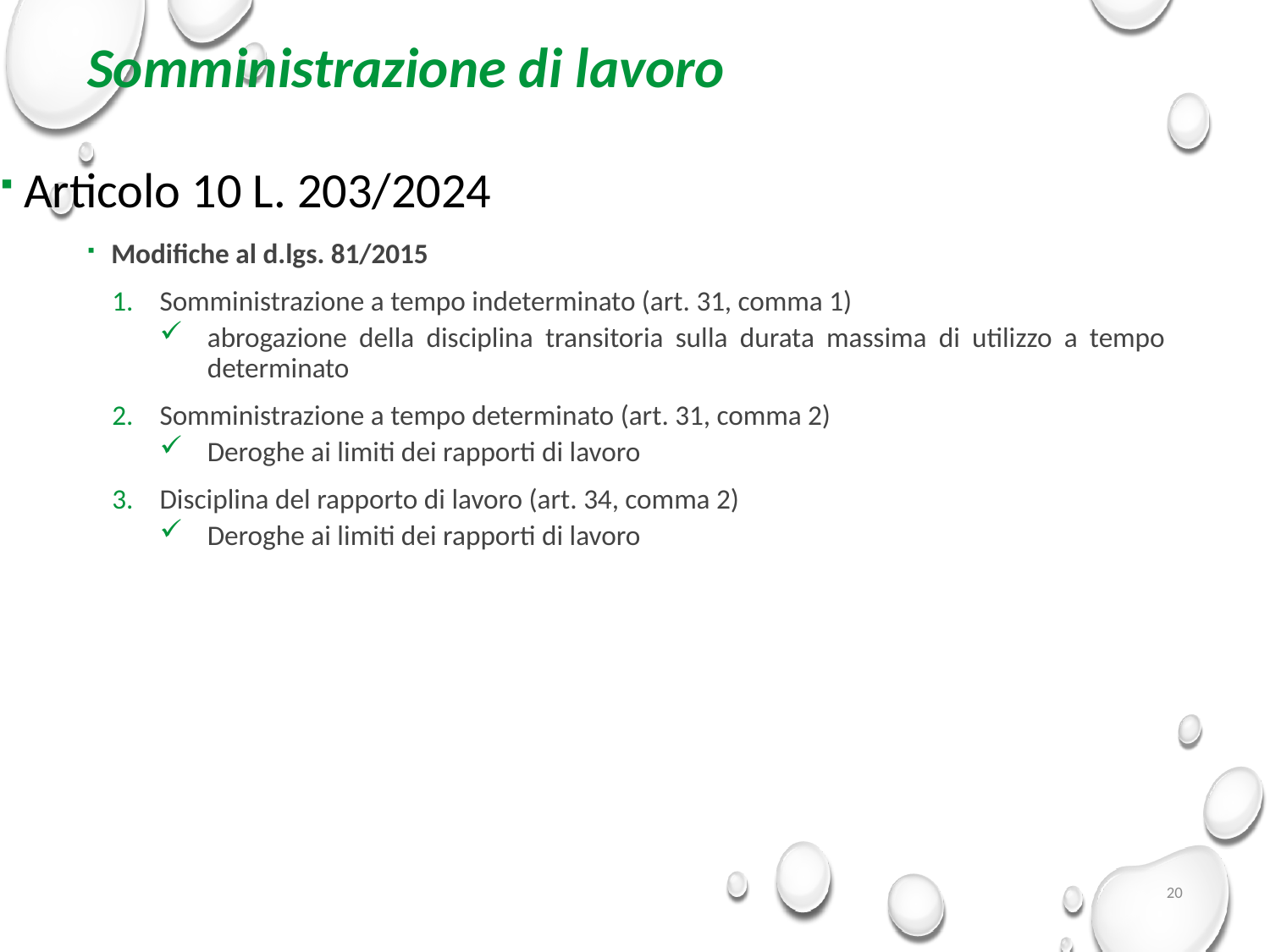

# Somministrazione di lavoro
Articolo 10 L. 203/2024

Modifiche al d.lgs. 81/2015
Somministrazione a tempo indeterminato (art. 31, comma 1)
abrogazione della disciplina transitoria sulla durata massima di utilizzo a tempo determinato
Somministrazione a tempo determinato (art. 31, comma 2)
Deroghe ai limiti dei rapporti di lavoro
Disciplina del rapporto di lavoro (art. 34, comma 2)
Deroghe ai limiti dei rapporti di lavoro

20